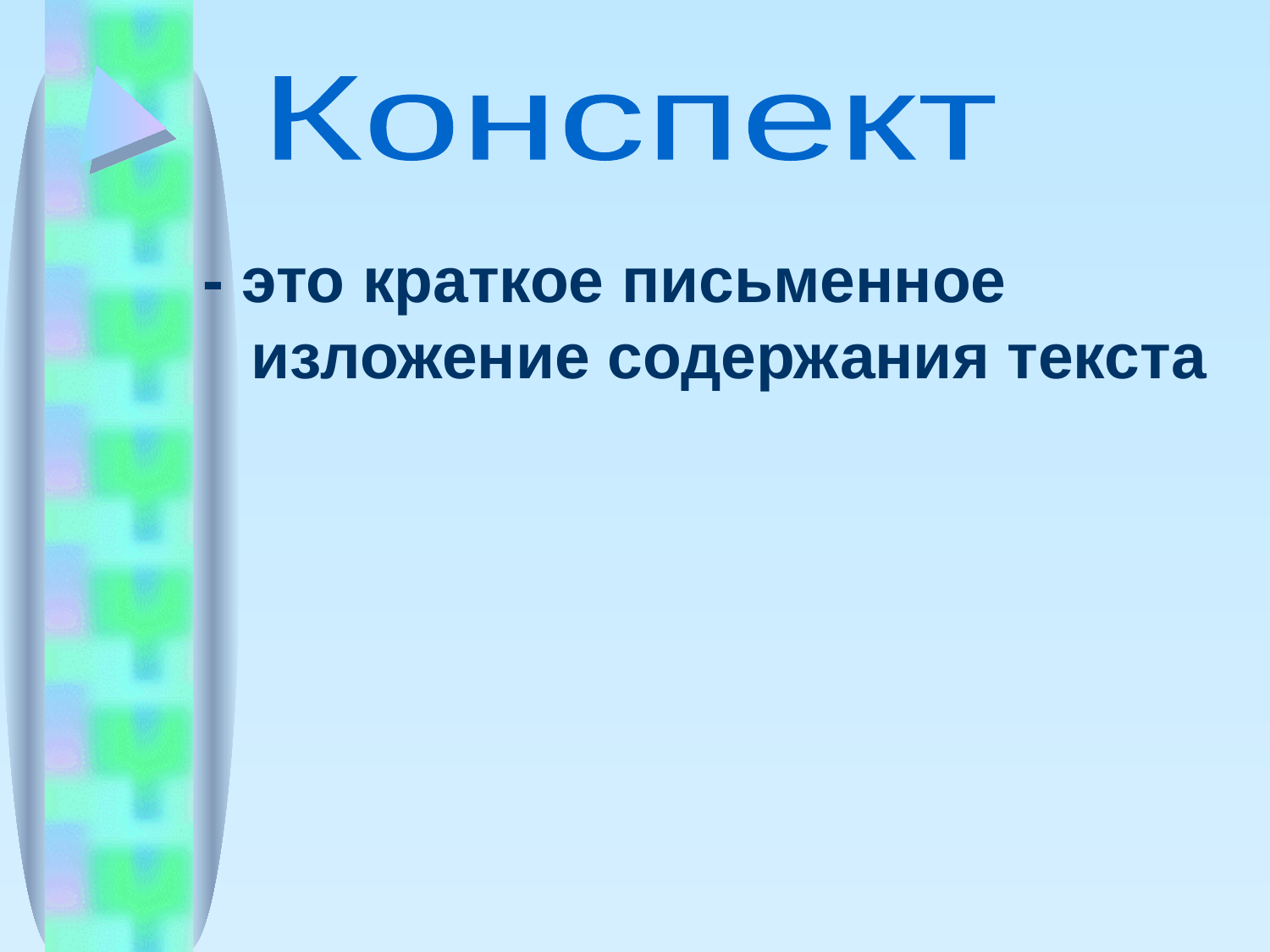

#
Конспект
- это краткое письменное изложение содержания текста